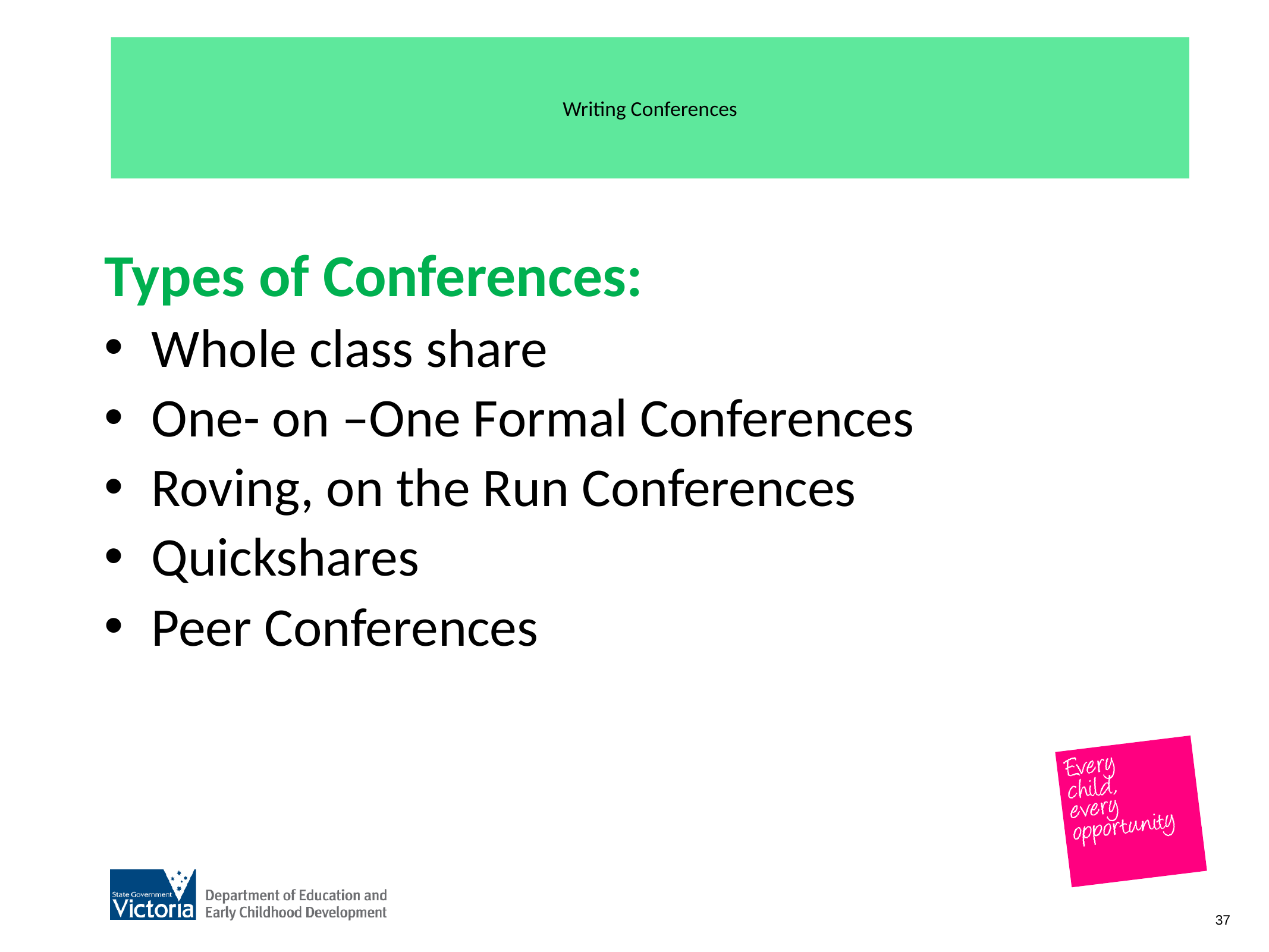

# Writing Conferences

Types of Conferences:
Whole class share
One- on –One Formal Conferences
Roving, on the Run Conferences
Quickshares
Peer Conferences

37